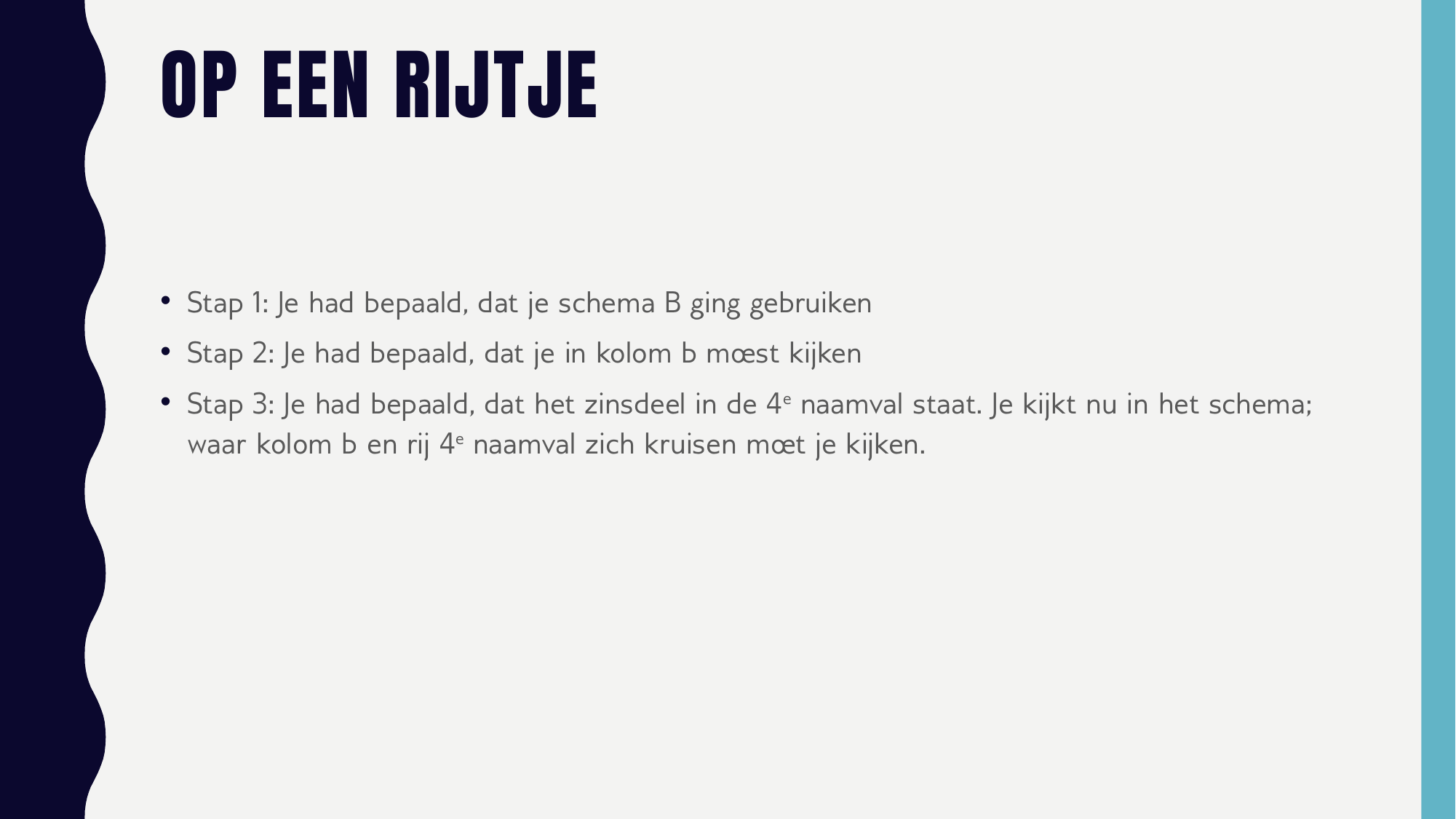

# Op een rijtje
Stap 1: Je had bepaald, dat je schema B ging gebruiken
Stap 2: Je had bepaald, dat je in kolom b moest kijken
Stap 3: Je had bepaald, dat het zinsdeel in de 4e naamval staat. Je kijkt nu in het schema; waar kolom b en rij 4e naamval zich kruisen moet je kijken.